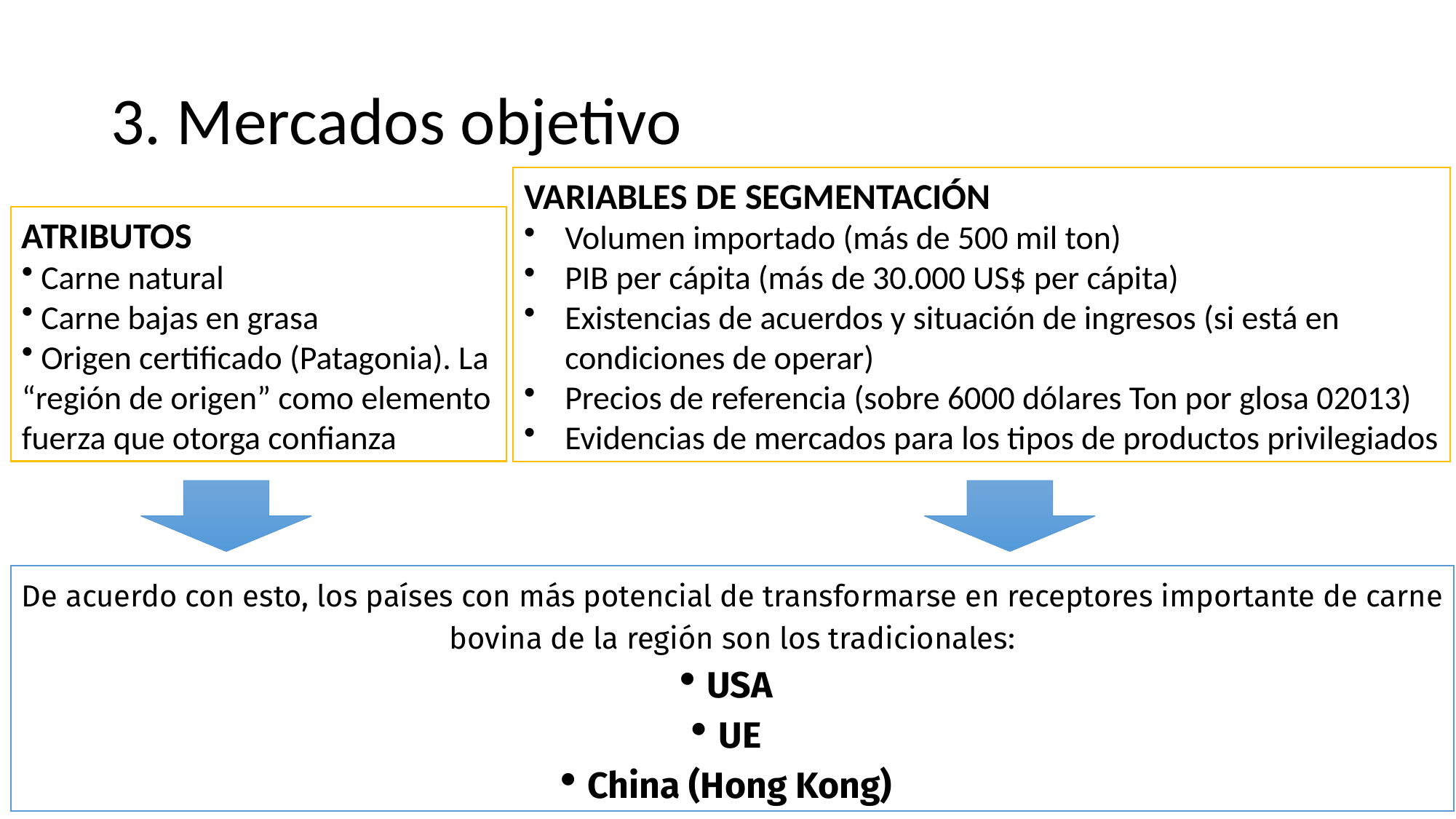

# 3. Mercados objetivo
VARIABLES DE SEGMENTACIÓN
Volumen importado (más de 500 mil ton)
PIB per cápita (más de 30.000 US$ per cápita)
Existencias de acuerdos y situación de ingresos (si está en condiciones de operar)
Precios de referencia (sobre 6000 dólares Ton por glosa 02013)
Evidencias de mercados para los tipos de productos privilegiados
ATRIBUTOS
 Carne natural
 Carne bajas en grasa
 Origen certificado (Patagonia). La “región de origen” como elemento fuerza que otorga confianza

De acuerdo con esto, los países con más potencial de transformarse en receptores importante de carne bovina de la región son los tradicionales:
USA
UE
China (Hong Kong)